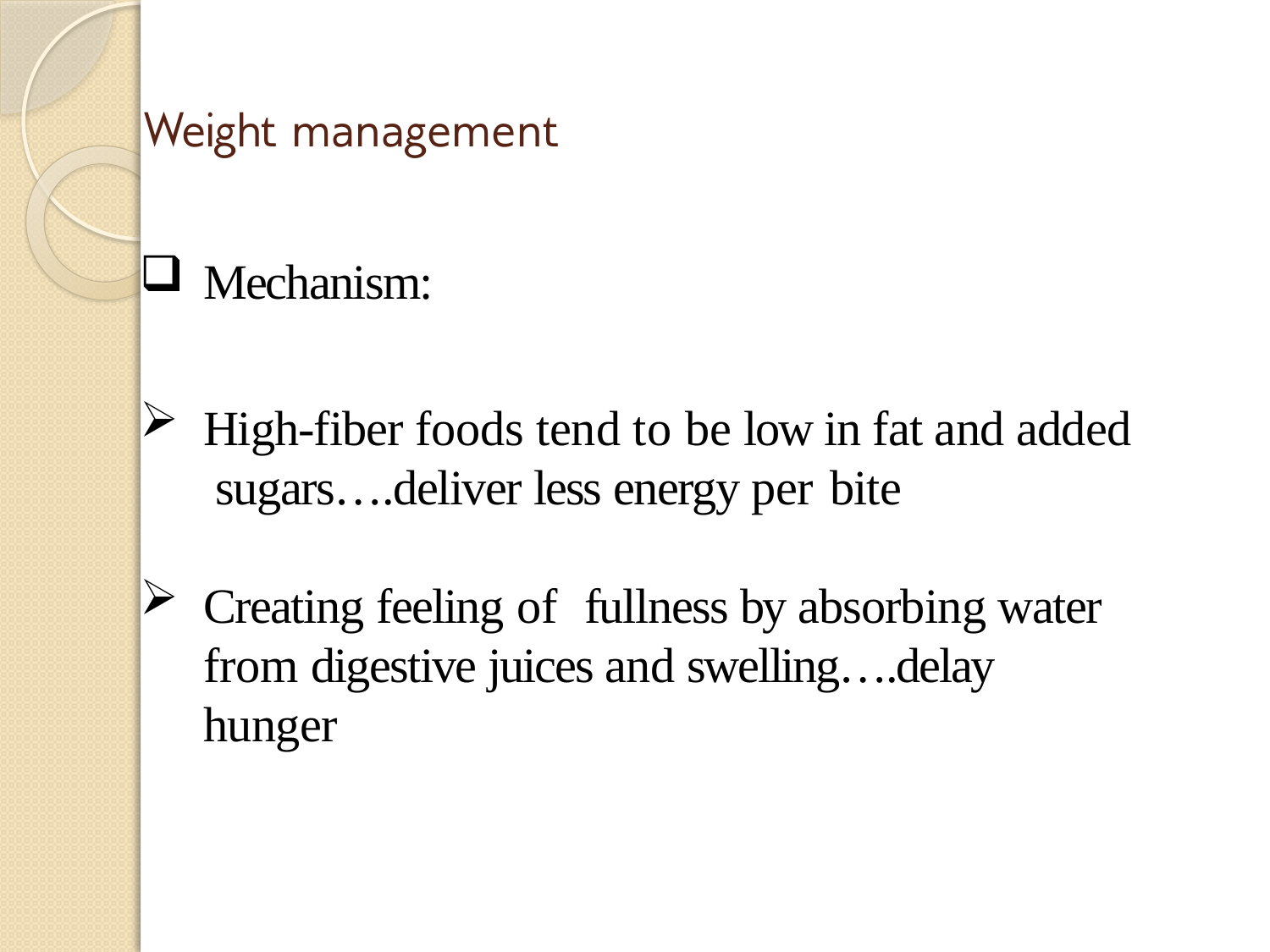

# Weight management
Mechanism:

High-fiber foods tend to be low in fat and added  sugars….deliver less energy per bite

Creating feeling of	fullness by absorbing water  from digestive juices and swelling….delay hunger